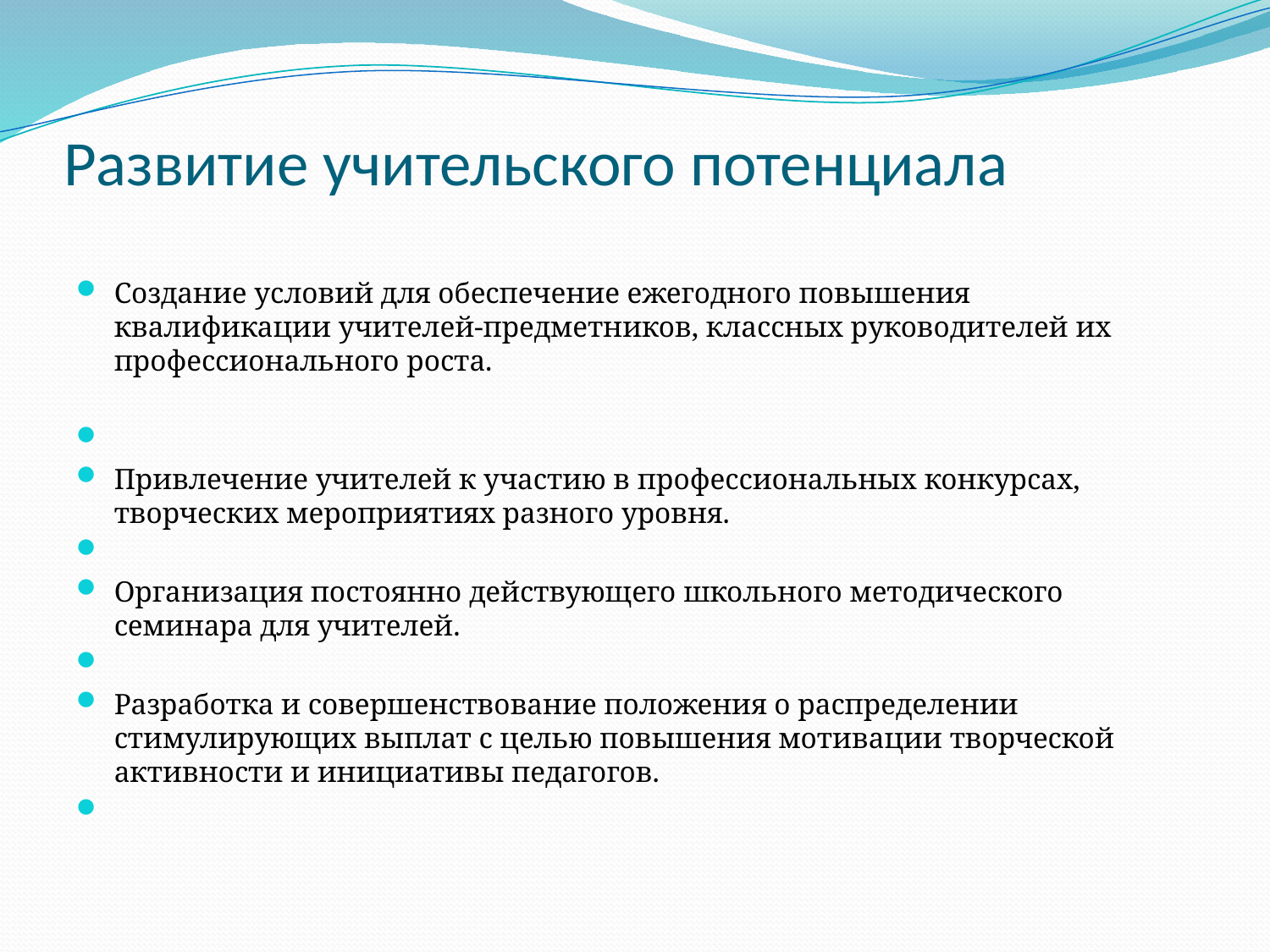

# Развитие учительского потенциала

Создание условий для обеспечение ежегодного повышения квалификации учителей-предметников, классных руководителей их профессионального роста.

Привлечение учителей к участию в профессиональных конкурсах, творческих мероприятиях разного уровня.

Организация постоянно действующего школьного методического семинара для учителей.

Разработка и совершенствование положения о распределении стимулирующих выплат с целью повышения мотивации творческой активности и инициативы педагогов.